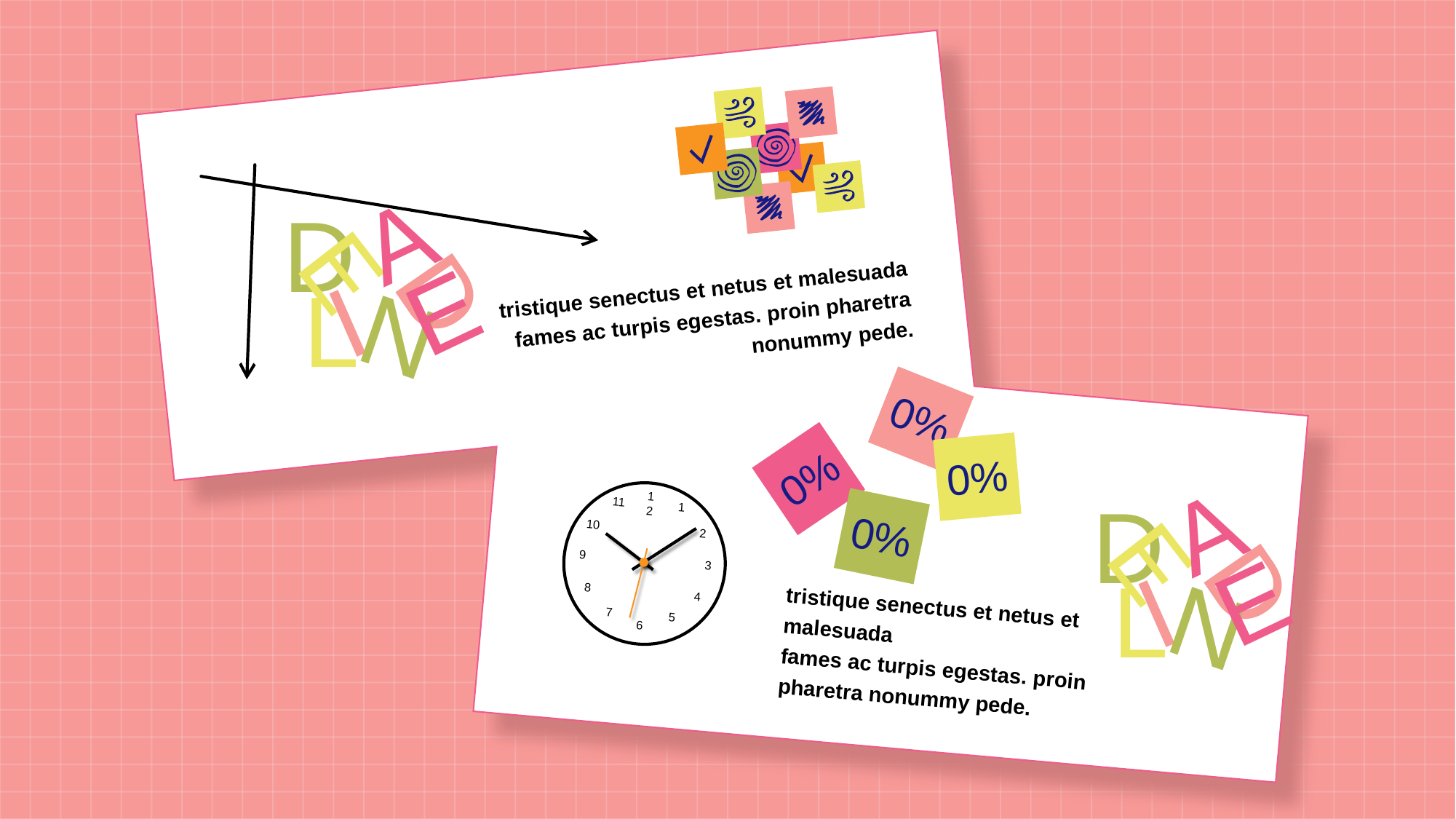

E
A
D
D
E
I
N
L
tristique senectus et netus et malesuada
fames ac turpis egestas. proin pharetra nonummy pede.

0%

0%

0%
E
A
D
D
E
I
N
L

12
11
1
2
10
9
3
8
4
7
5
6

0%
tristique senectus et netus et malesuada
fames ac turpis egestas. proin pharetra nonummy pede.